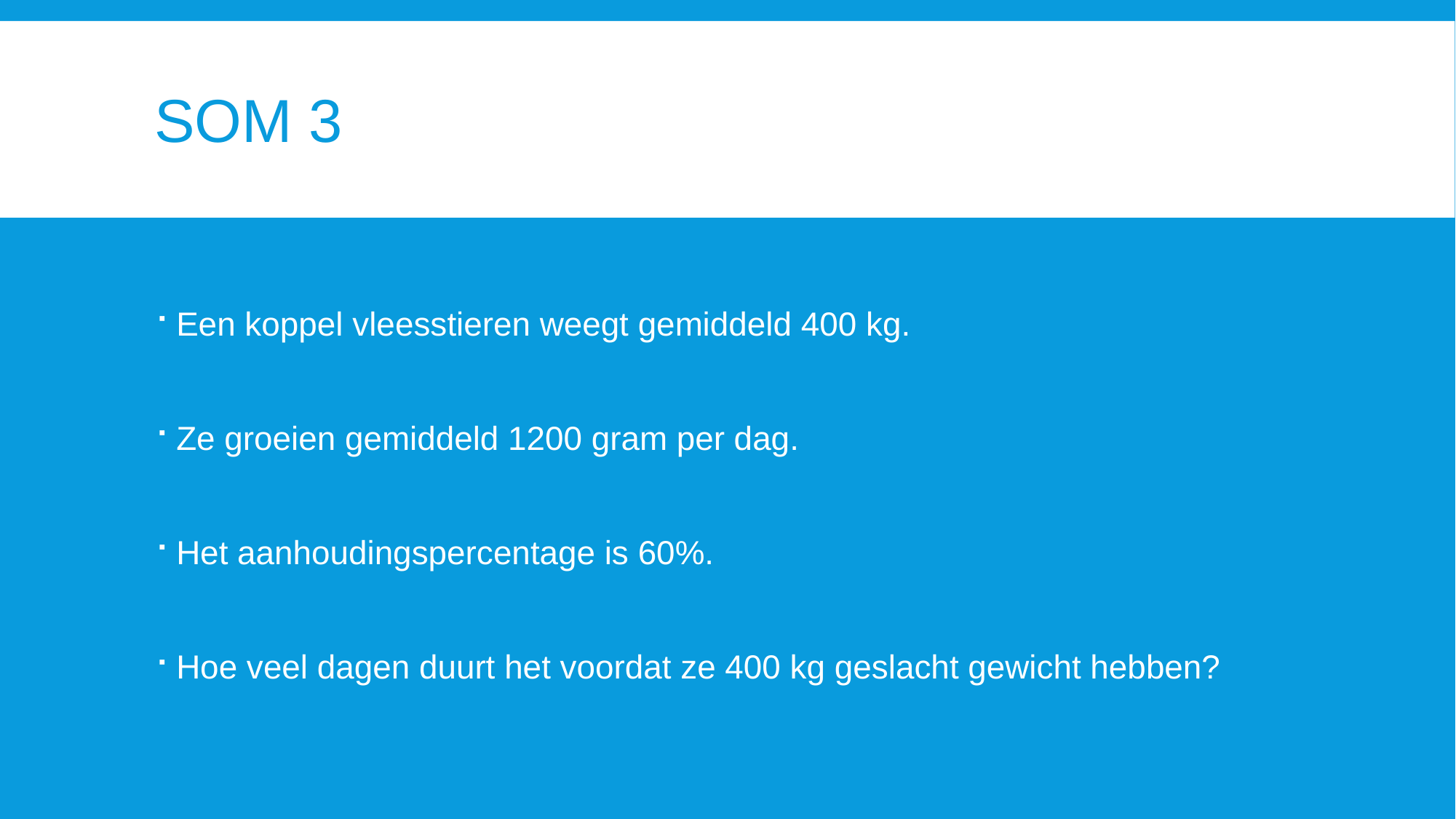

# Som 3

Een koppel vleesstieren weegt gemiddeld 400 kg.

Ze groeien gemiddeld 1200 gram per dag.

Het aanhoudingspercentage is 60%.

Hoe veel dagen duurt het voordat ze 400 kg geslacht gewicht hebben?